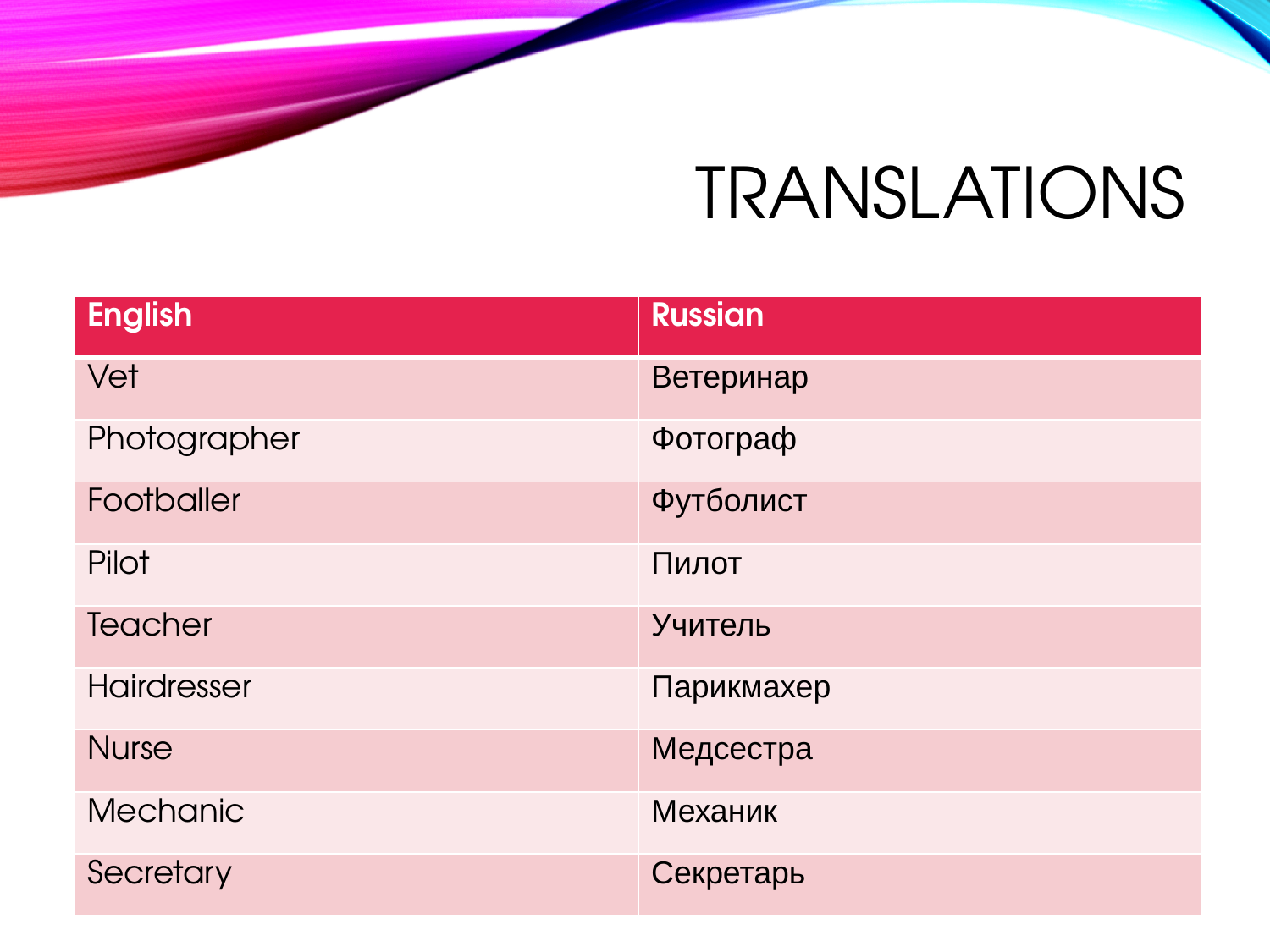

# Translations
| English | Russian |
| --- | --- |
| Vet | Ветеринар |
| Photographer | Фотограф |
| Footballer | Футболист |
| Pilot | Пилот |
| Teacher | Учитель |
| Hairdresser | Парикмахер |
| Nurse | Медсестра |
| Mechanic | Механик |
| Secretary | Секретарь |